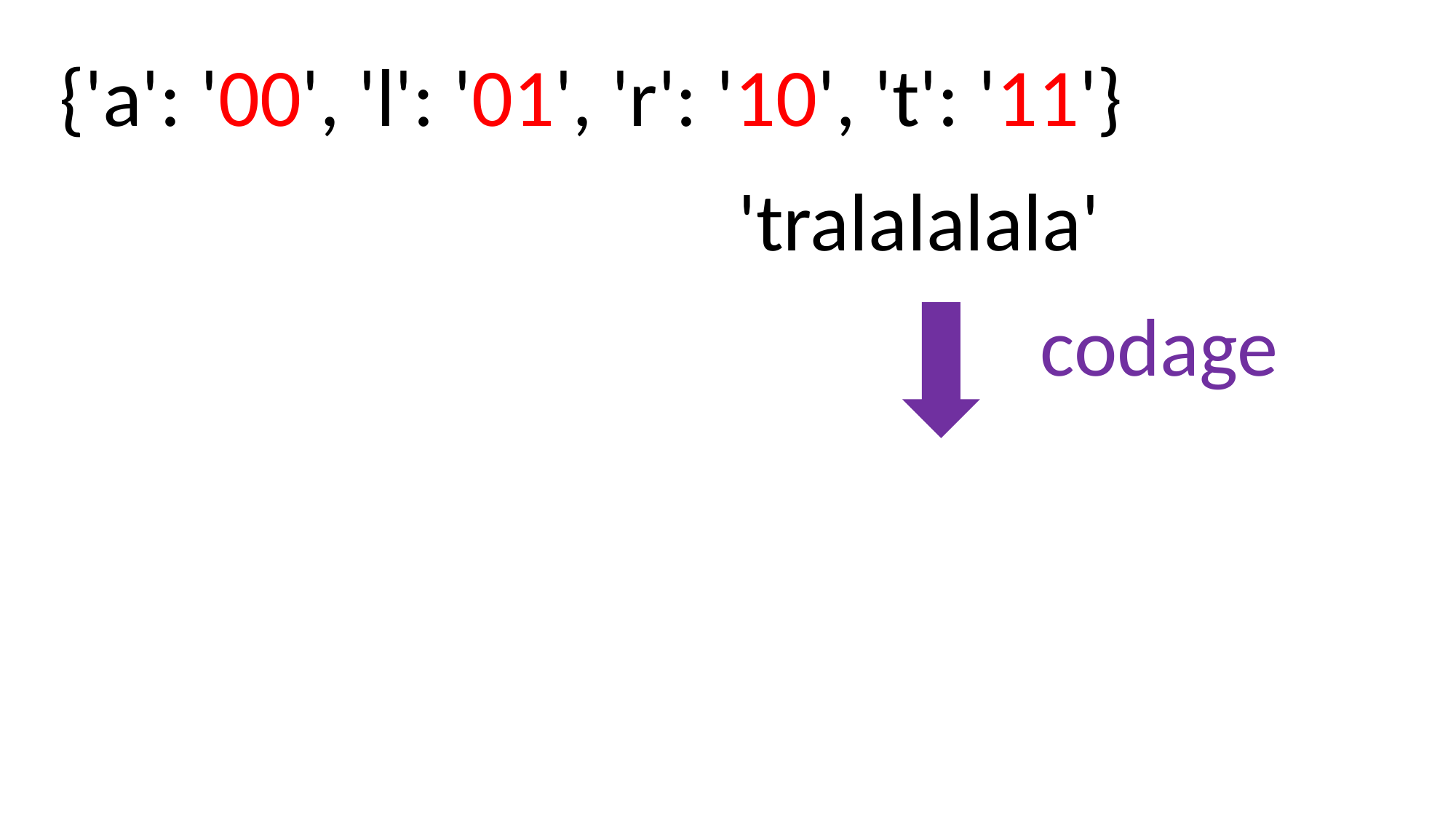

{'a': '00', 'l': '01', 'r': '10', 't': '11'}
'tralalalala'
codage